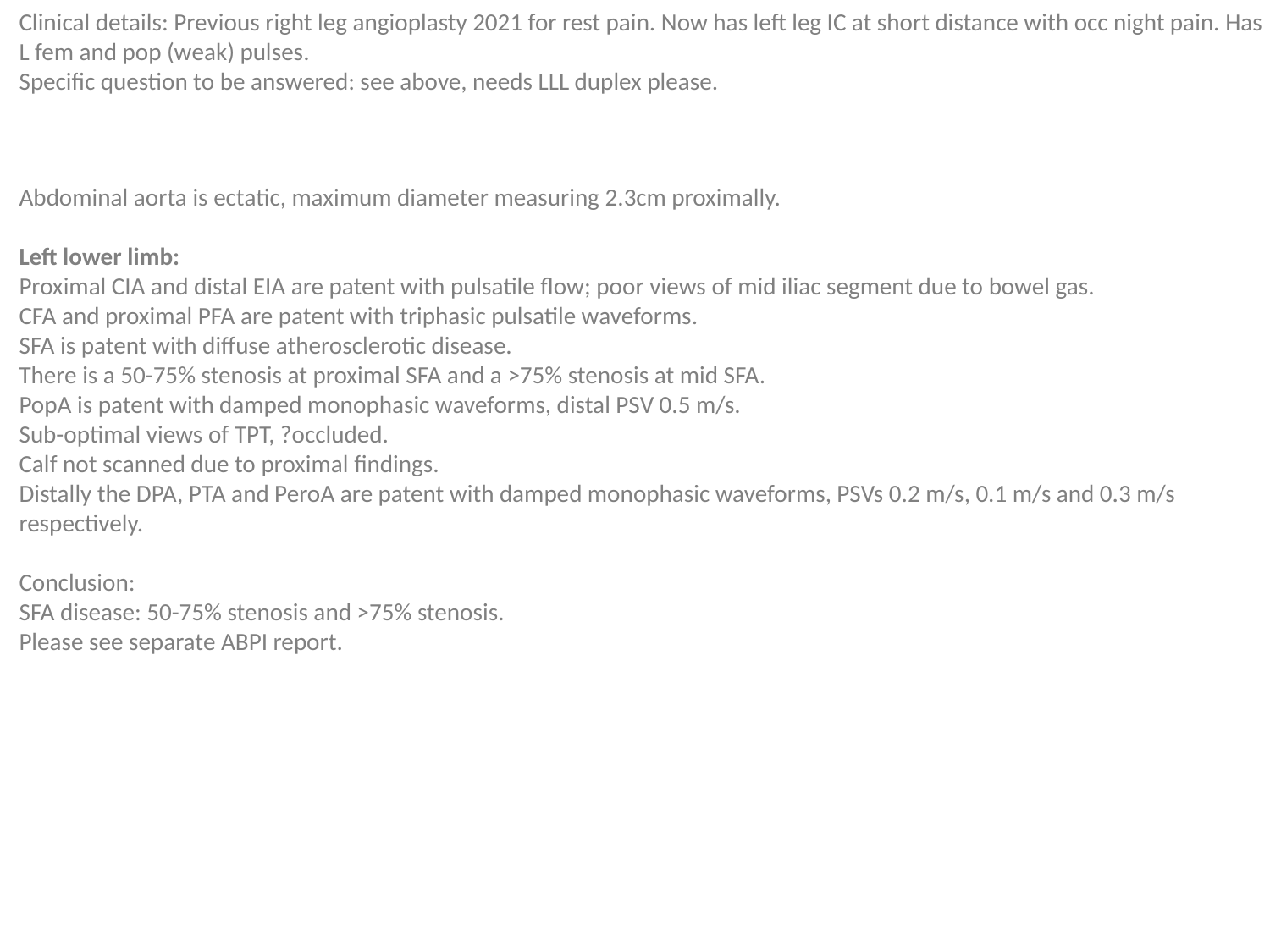

Clinical details: Previous right leg angioplasty 2021 for rest pain. Now has left leg IC at short distance with occ night pain. Has L fem and pop (weak) pulses.
Specific question to be answered: see above, needs LLL duplex please.
Abdominal aorta is ectatic, maximum diameter measuring 2.3cm proximally.

Left lower limb:
Proximal CIA and distal EIA are patent with pulsatile flow; poor views of mid iliac segment due to bowel gas.
CFA and proximal PFA are patent with triphasic pulsatile waveforms.
SFA is patent with diffuse atherosclerotic disease.
There is a 50-75% stenosis at proximal SFA and a >75% stenosis at mid SFA.
PopA is patent with damped monophasic waveforms, distal PSV 0.5 m/s.
Sub-optimal views of TPT, ?occluded.
Calf not scanned due to proximal findings.
Distally the DPA, PTA and PeroA are patent with damped monophasic waveforms, PSVs 0.2 m/s, 0.1 m/s and 0.3 m/s respectively.

Conclusion:
SFA disease: 50-75% stenosis and >75% stenosis.
Please see separate ABPI report.